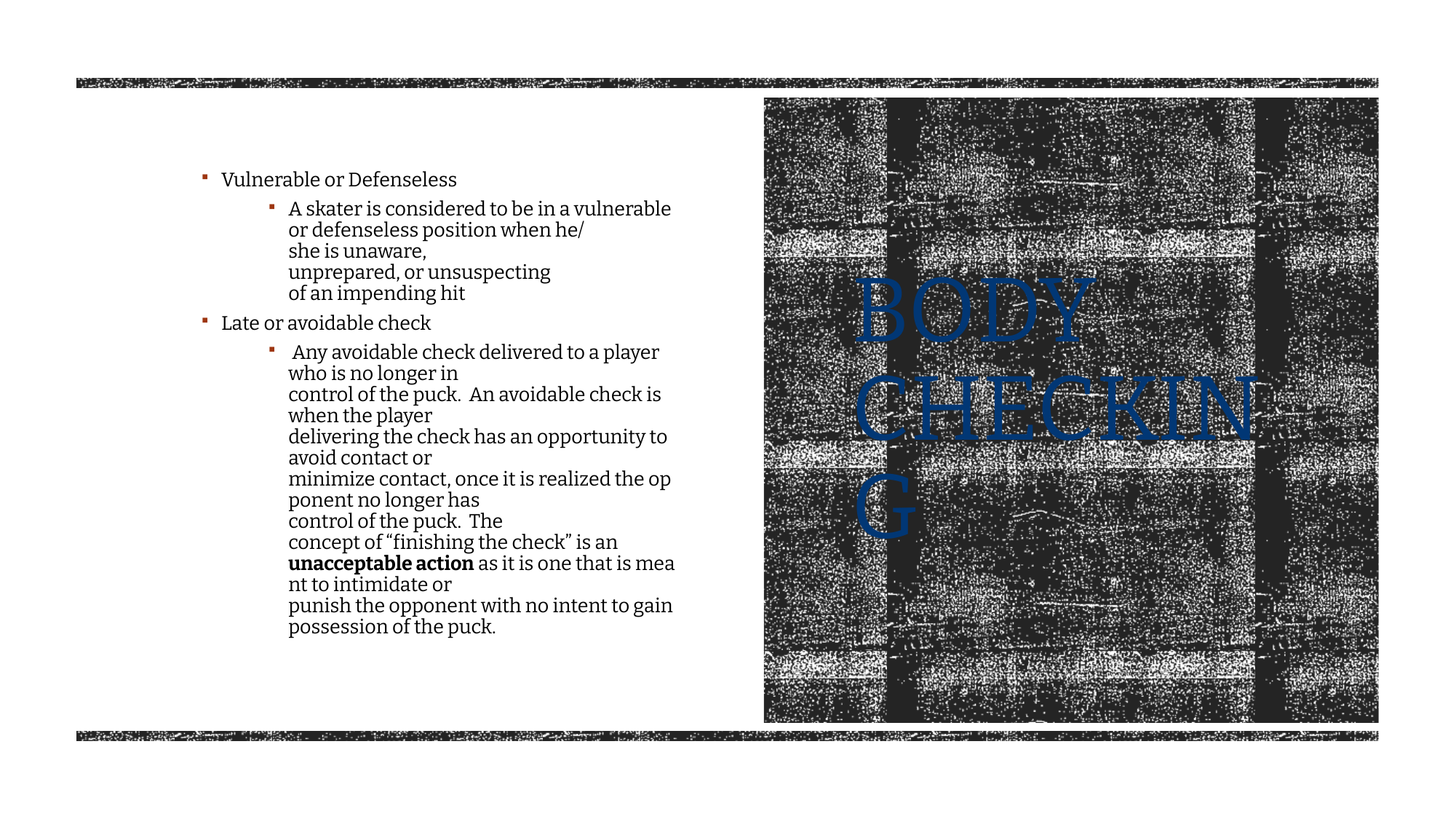

Vulnerable or Defenseless
A skater is considered to be in a vulnerable or defenseless position when he/she is unaware,  unprepared, or unsuspecting 
of an impending hit
Late or avoidable check
 Any avoidable check delivered to a player who is no longer in 
control of the puck.  An avoidable check is when the player 
delivering the check has an opportunity to avoid contact or 
minimize contact, once it is realized the opponent no longer has 
control of the puck.  The concept of “finishing the check” is an 
unacceptable action as it is one that is meant to intimidate or 
punish the opponent with no intent to gain possession of the puck.
# Body Checking